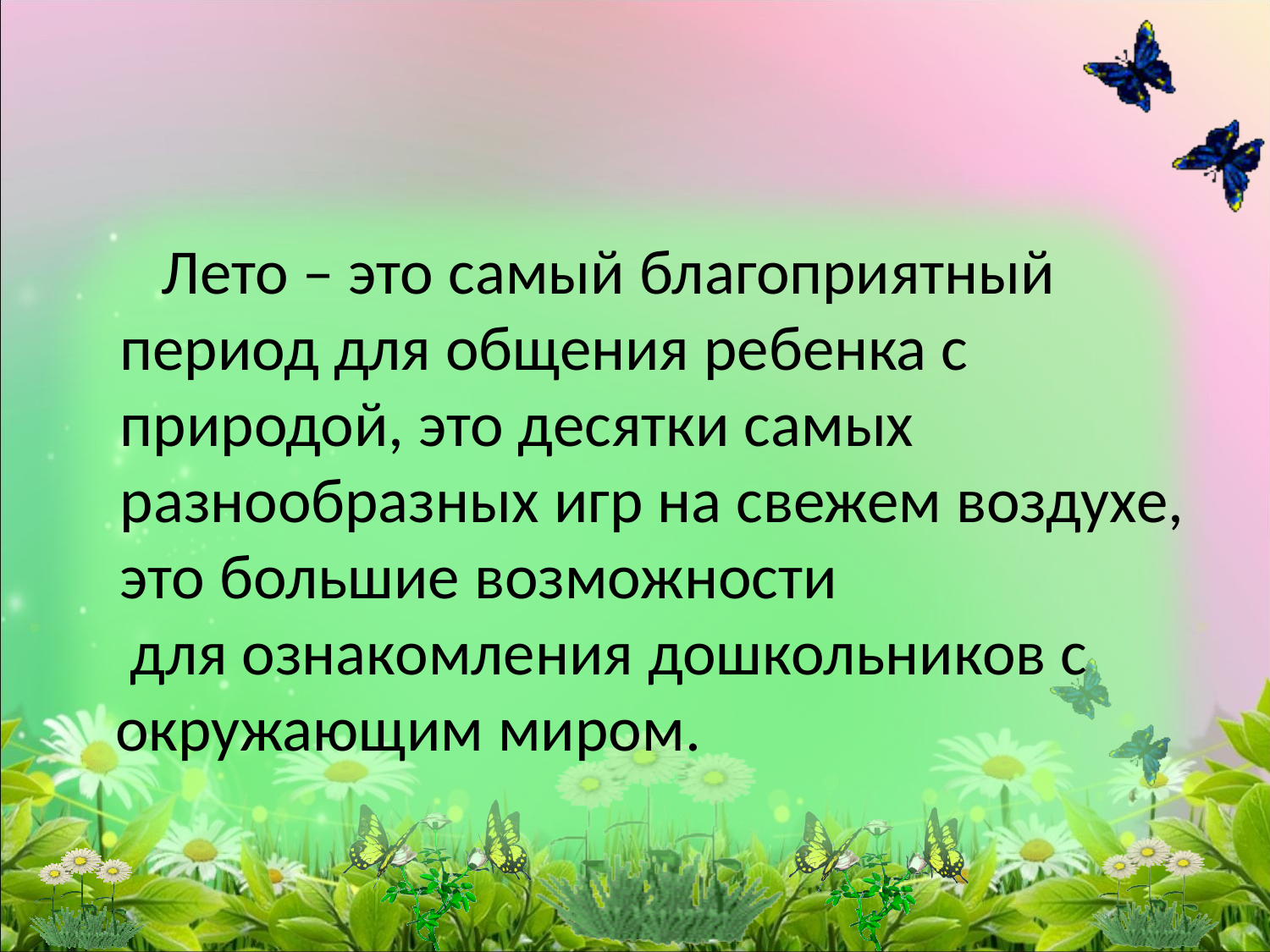

#

       Лето – это самый благоприятный период для общения ребенка с природой, это десятки самых разнообразных игр на свежем воздухе, это большие возможности
    для ознакомления дошкольников с
   окружающим миром.